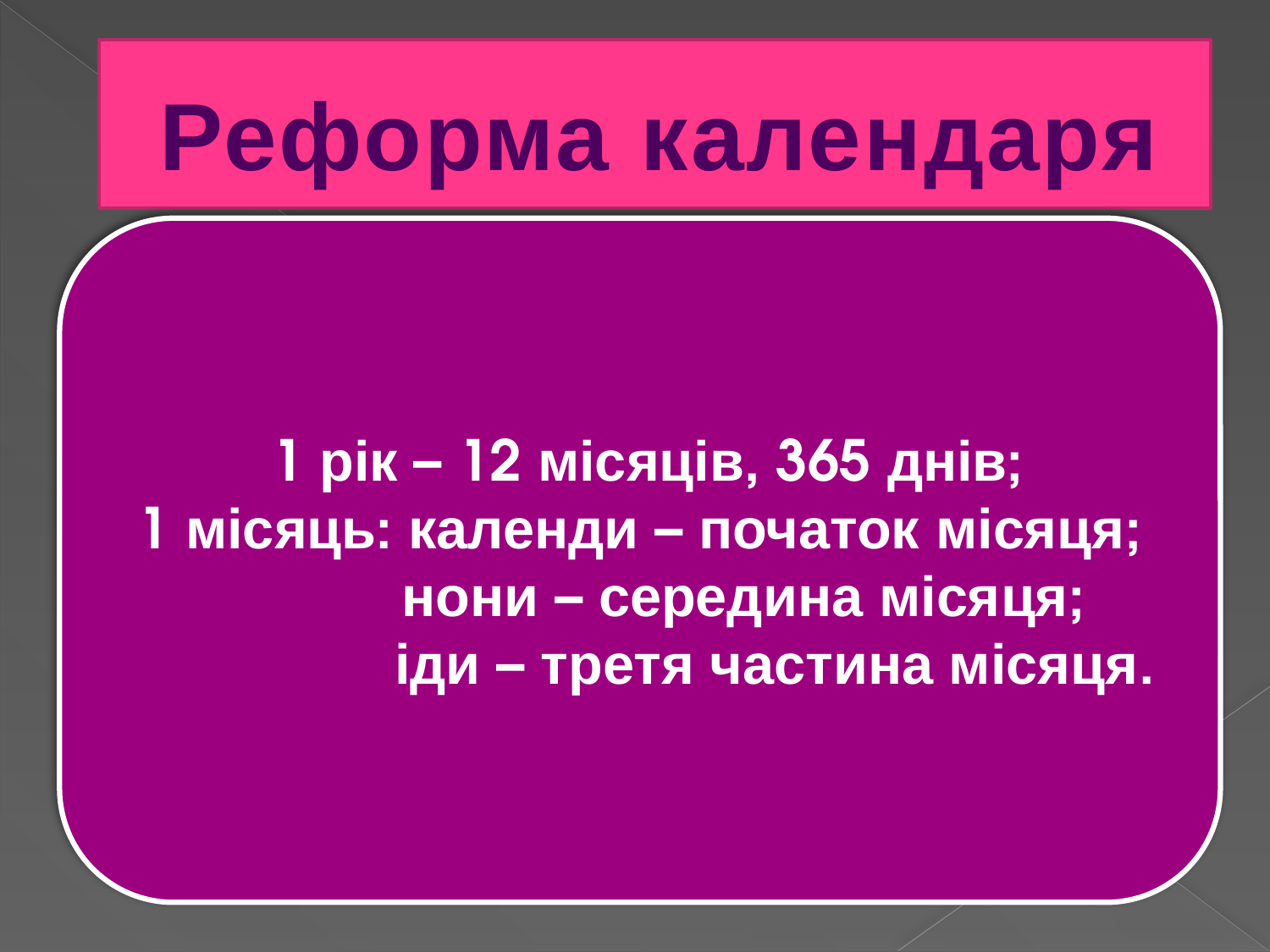

Реформа календаря
 1 рік – 12 місяців, 365 днів;
1 місяць: календи – початок місяця;
              нони – середина місяця;
                 іди – третя частина місяця.